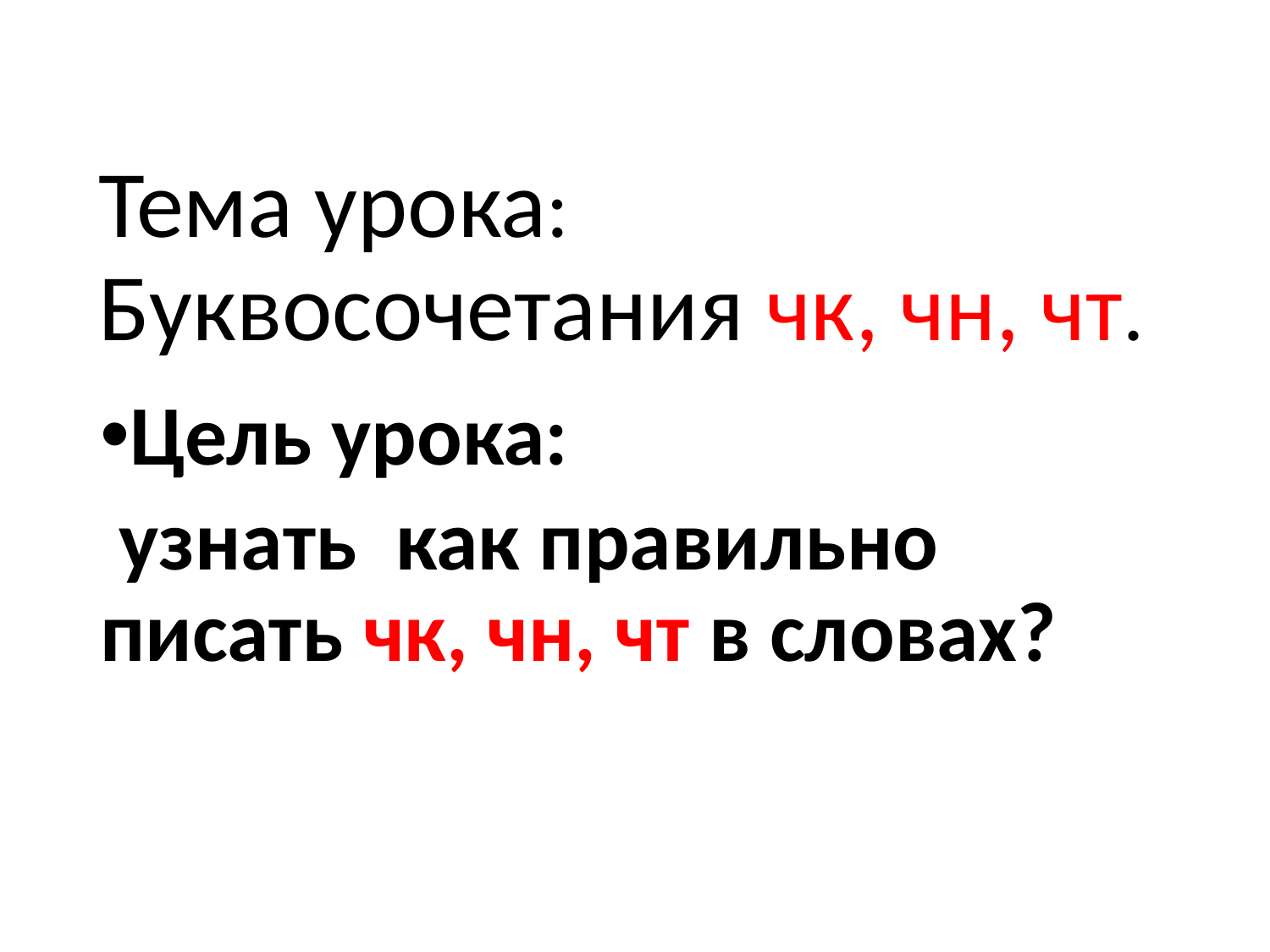

# Тема урока: Буквосочетания чк, чн, чт.
Цель урока:
 узнать  как правильно писать чк, чн, чт в словах?